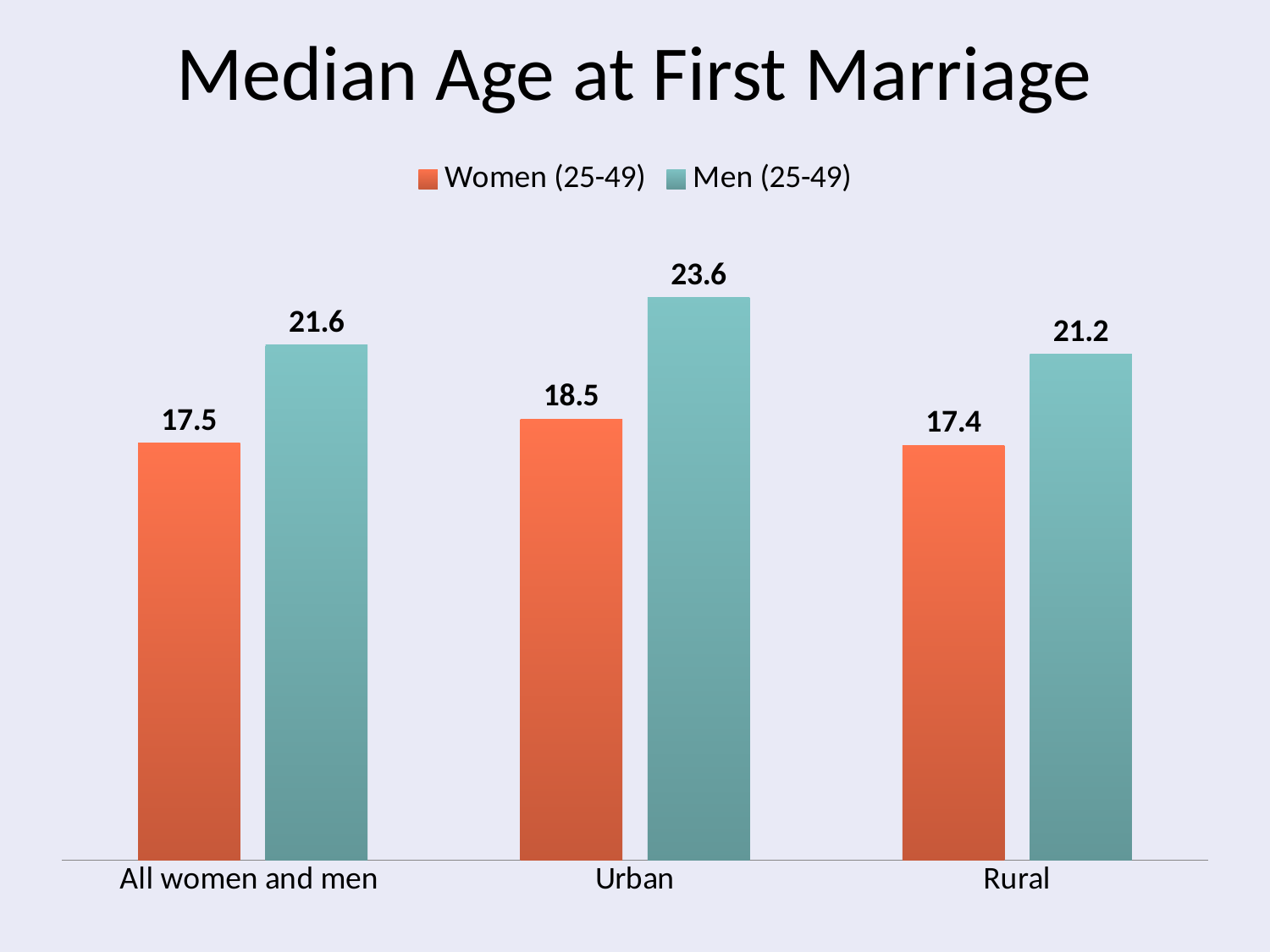

# Median Age at First Marriage

### Chart

| Category | Women (25-49) | Men (25-49) |
|---|---|---|
| All women and men  | 17.5 | 21.6 |
| Urban | 18.5 | 23.6 |
| Rural | 17.4 | 21.2 |